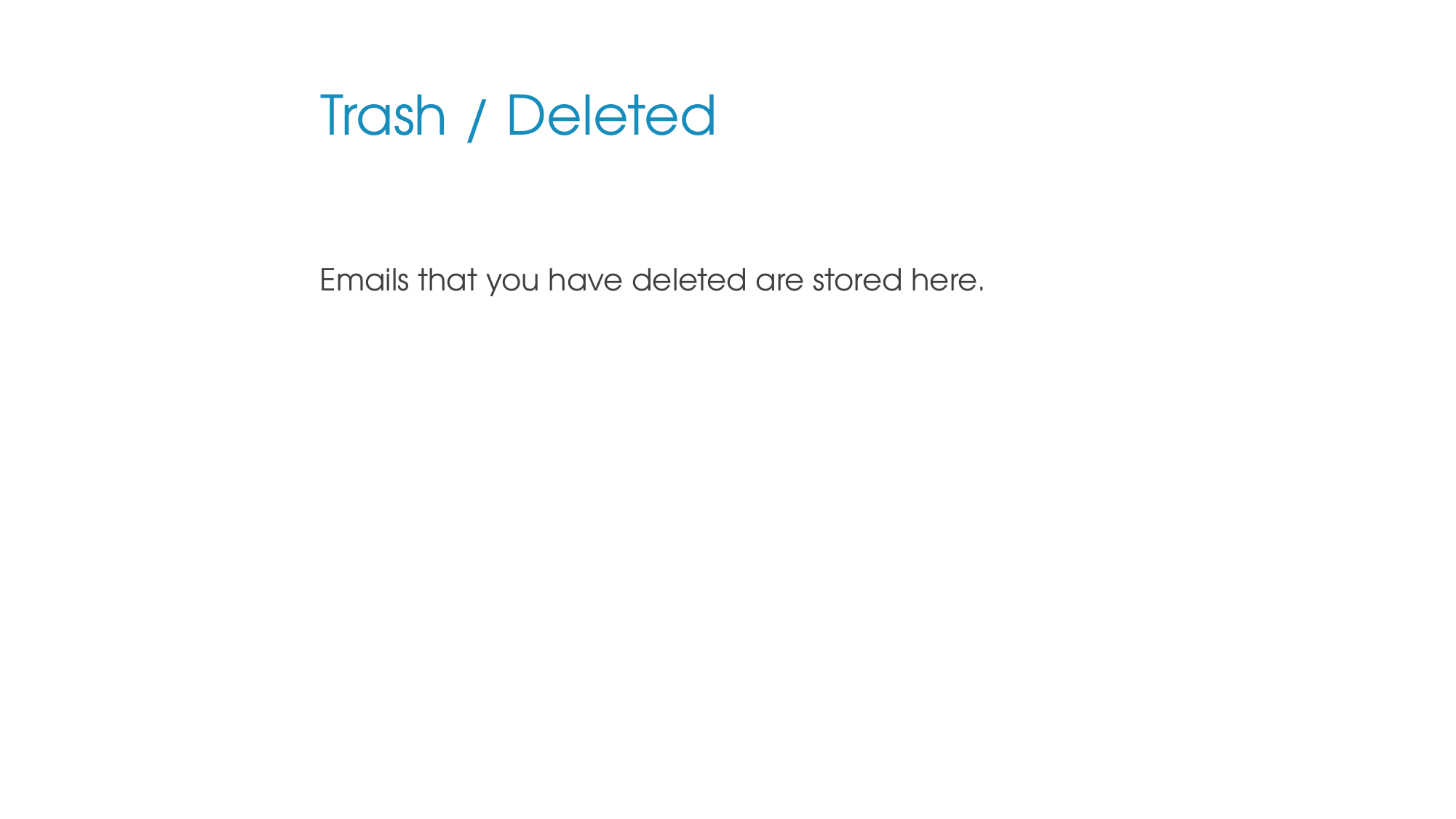

# Trash / Deleted
Emails that you have deleted are stored here.